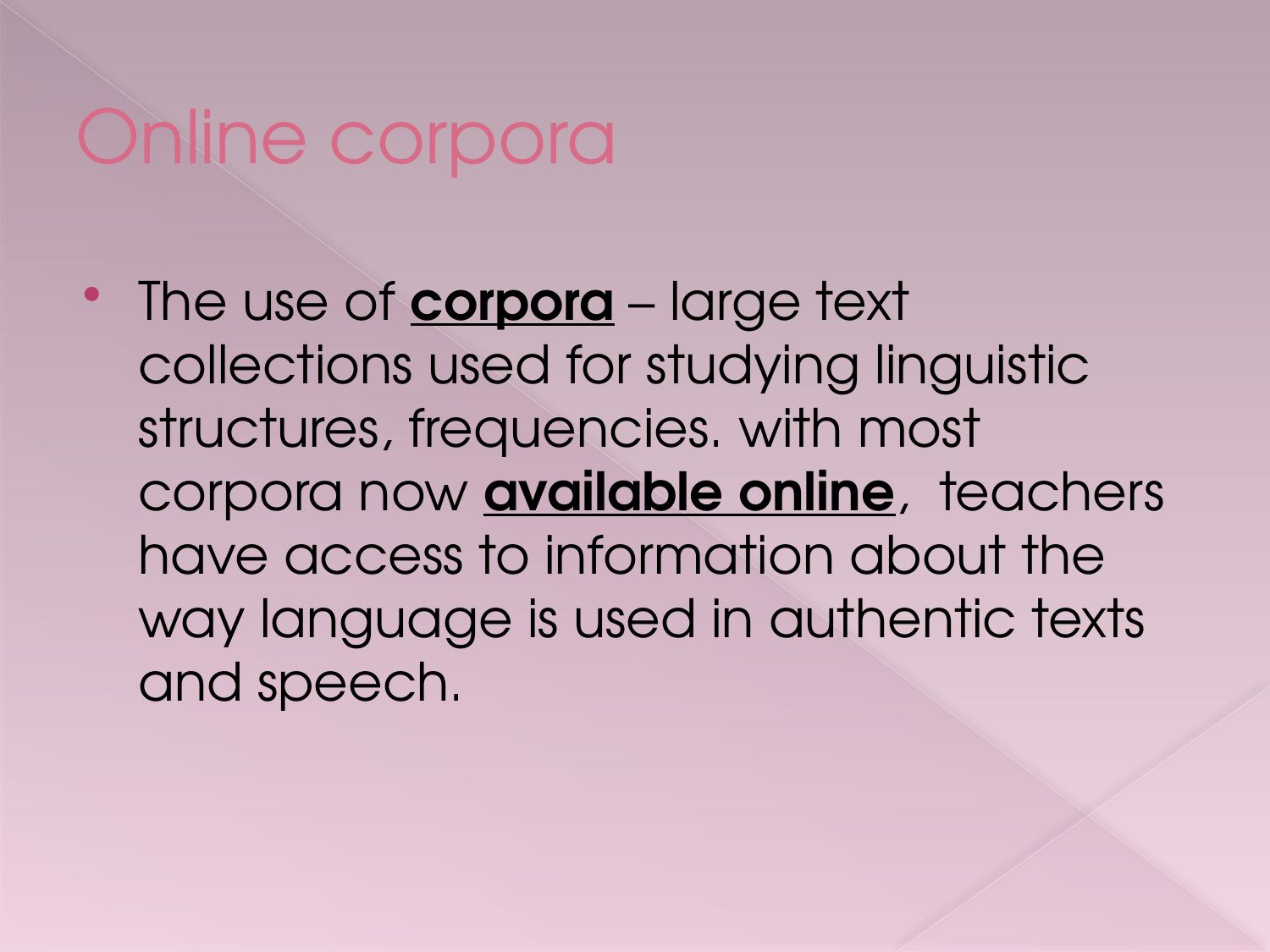

# Online corpora
The use of corpora – large text collections used for studying linguistic structures, frequencies. with most corpora now available online,  teachers have access to information about the way language is used in authentic texts and speech.